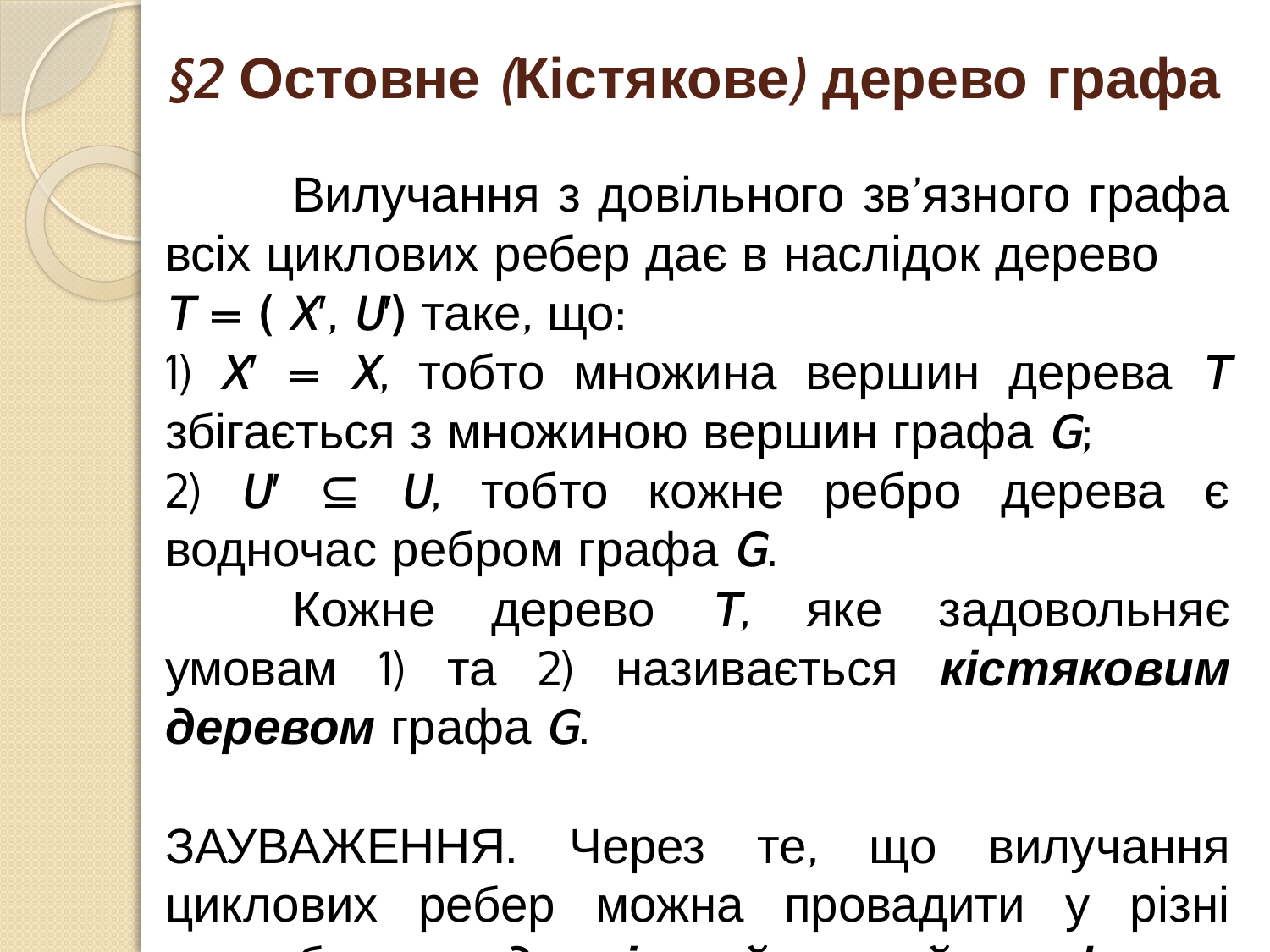

# §2 Остовне (Кістякове) дерево графа
	Вилучання з довільного зв’язного графа всіх циклових ребер дає в наслідок дерево
T = ( X′, U′) таке, що:
1) X′ = X, тобто множина вершин дерева T збігається з множиною вершин графа G;
2) U′ ⊆ U, тобто кожне ребро дерева є водночас ребром графа G.
	Кожне дерево T, яке задовольняє умовам 1) та 2) називається кістяковим деревом графа G.

ЗАУВАЖЕННЯ. Через те, що вилучання циклових ребер можна провадити у різні способи, то один і той самий граф має багато кістякових дерев.